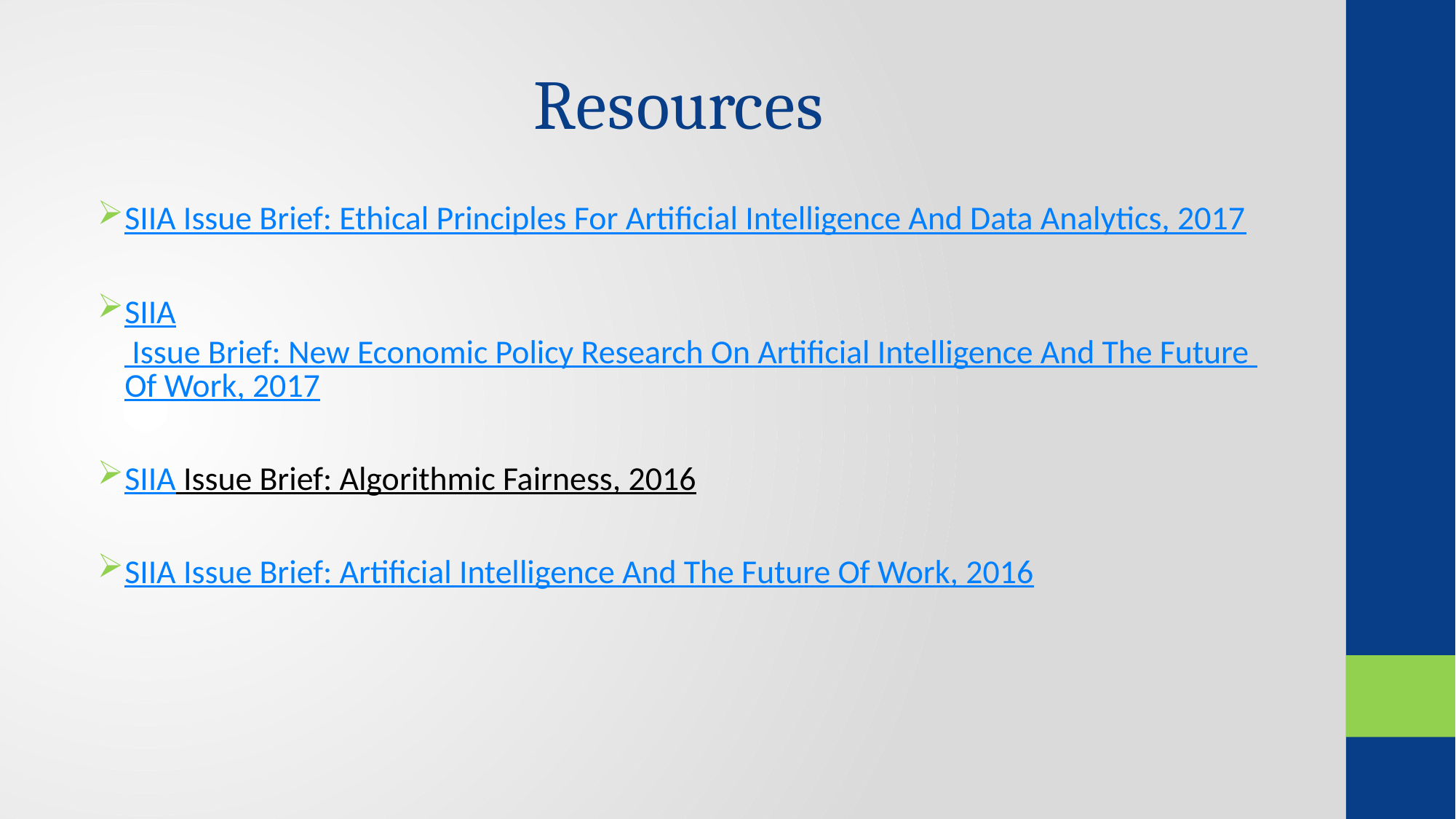

# Resources
SIIA Issue Brief: Ethical Principles For Artificial Intelligence And Data Analytics, 2017

SIIA Issue Brief: New Economic Policy Research On Artificial Intelligence And The Future Of Work, 2017

SIIA Issue Brief: Algorithmic Fairness, 2016

SIIA Issue Brief: Artificial Intelligence And The Future Of Work, 2016